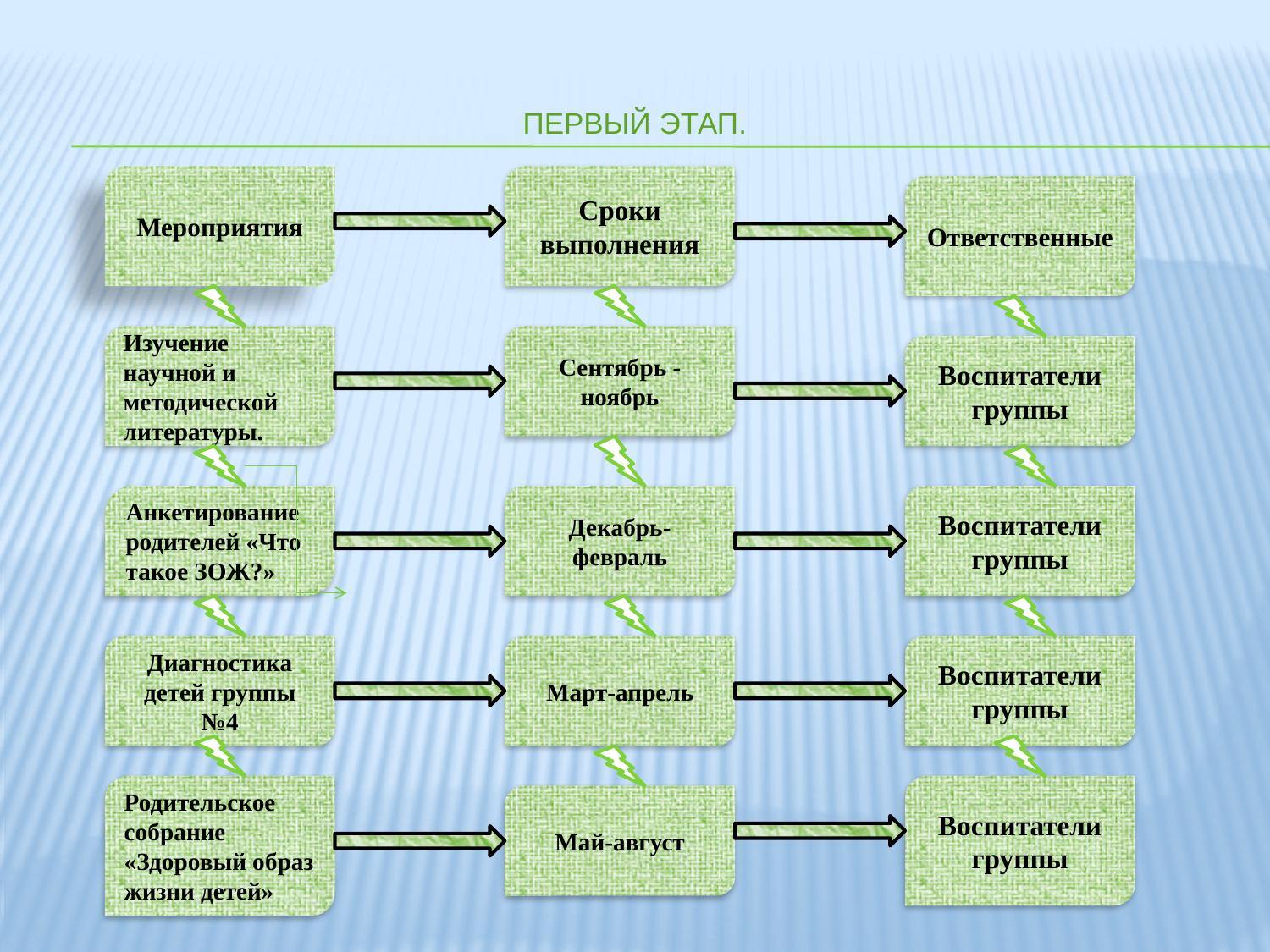

# Первый этап.
Мероприятия
Сроки выполнения
Ответственные

Изучение научной и методической литературы.
Сентябрь - ноябрь
Воспитатели группы

Анкетирование  родителей «Что такое ЗОЖ?»
Декабрь-
февраль
Воспитатели группы

Диагностика детей группы №4
Март-апрель
Воспитатели группы

Родительское собрание «Здоровый образ жизни детей»
Воспитатели группы
Май-август